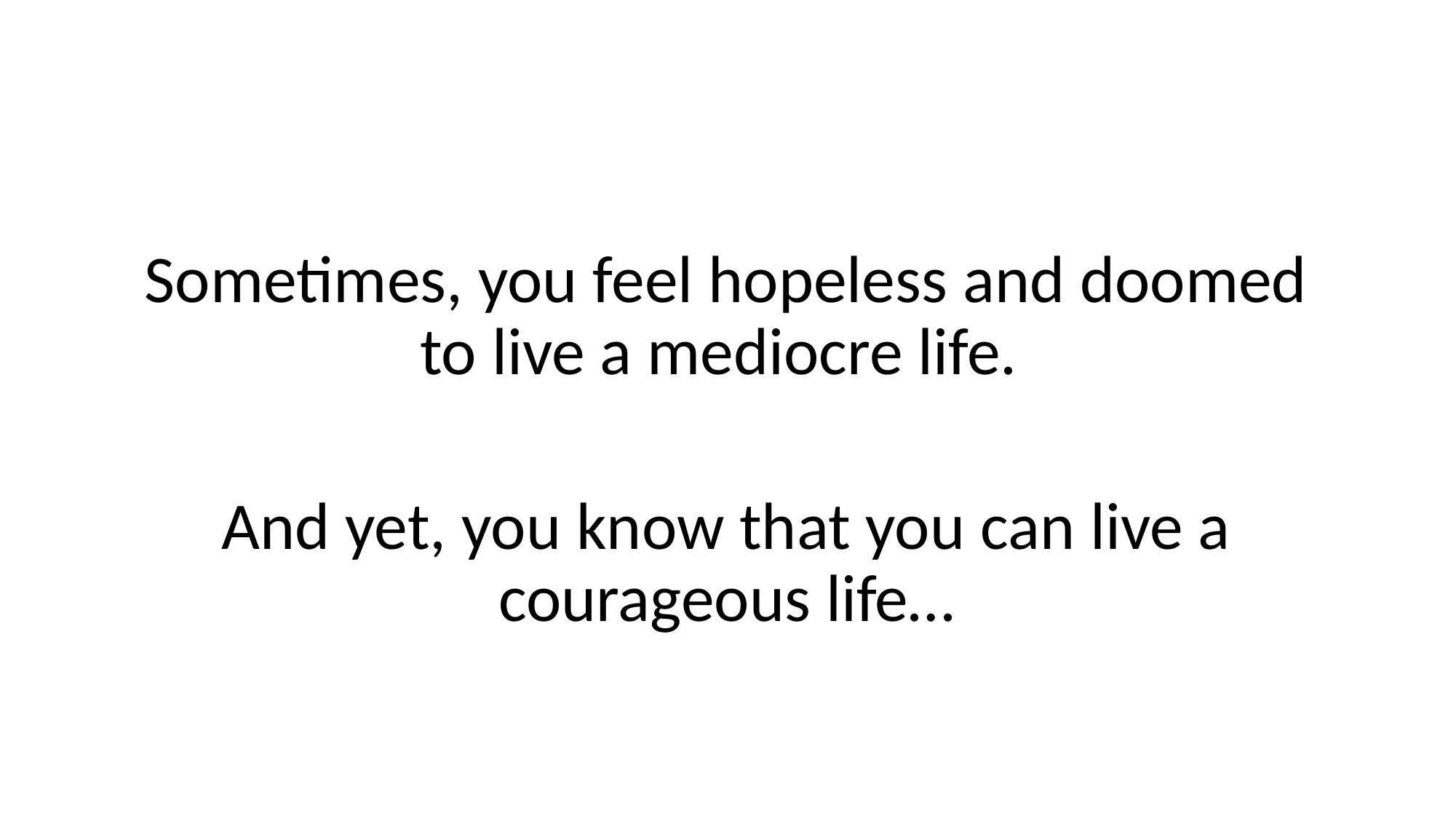

Sometimes, you feel hopeless and doomed to live a mediocre life.

And yet, you know that you can live a courageous life…